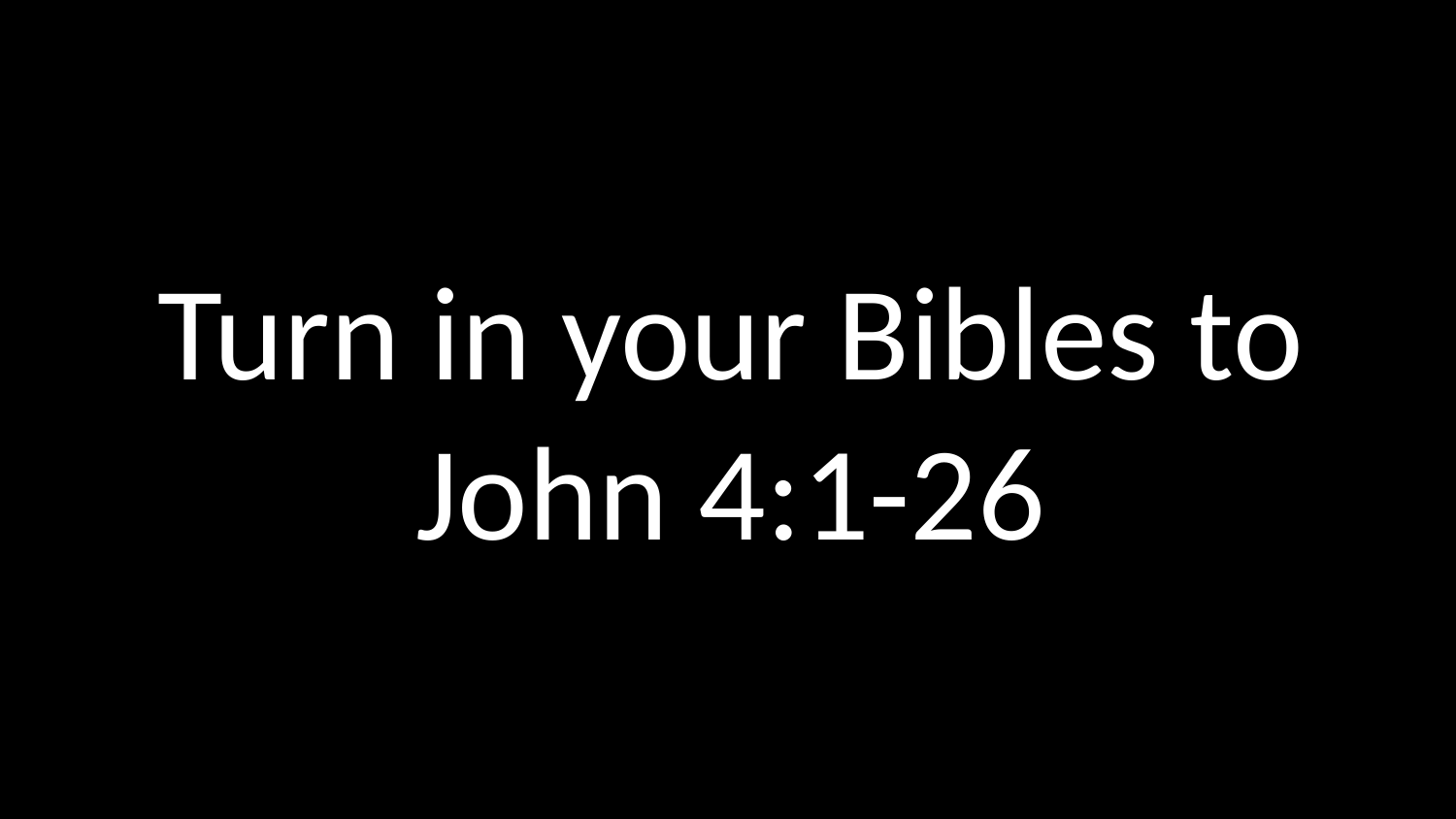

Turn in your Bibles to John 4:1-26